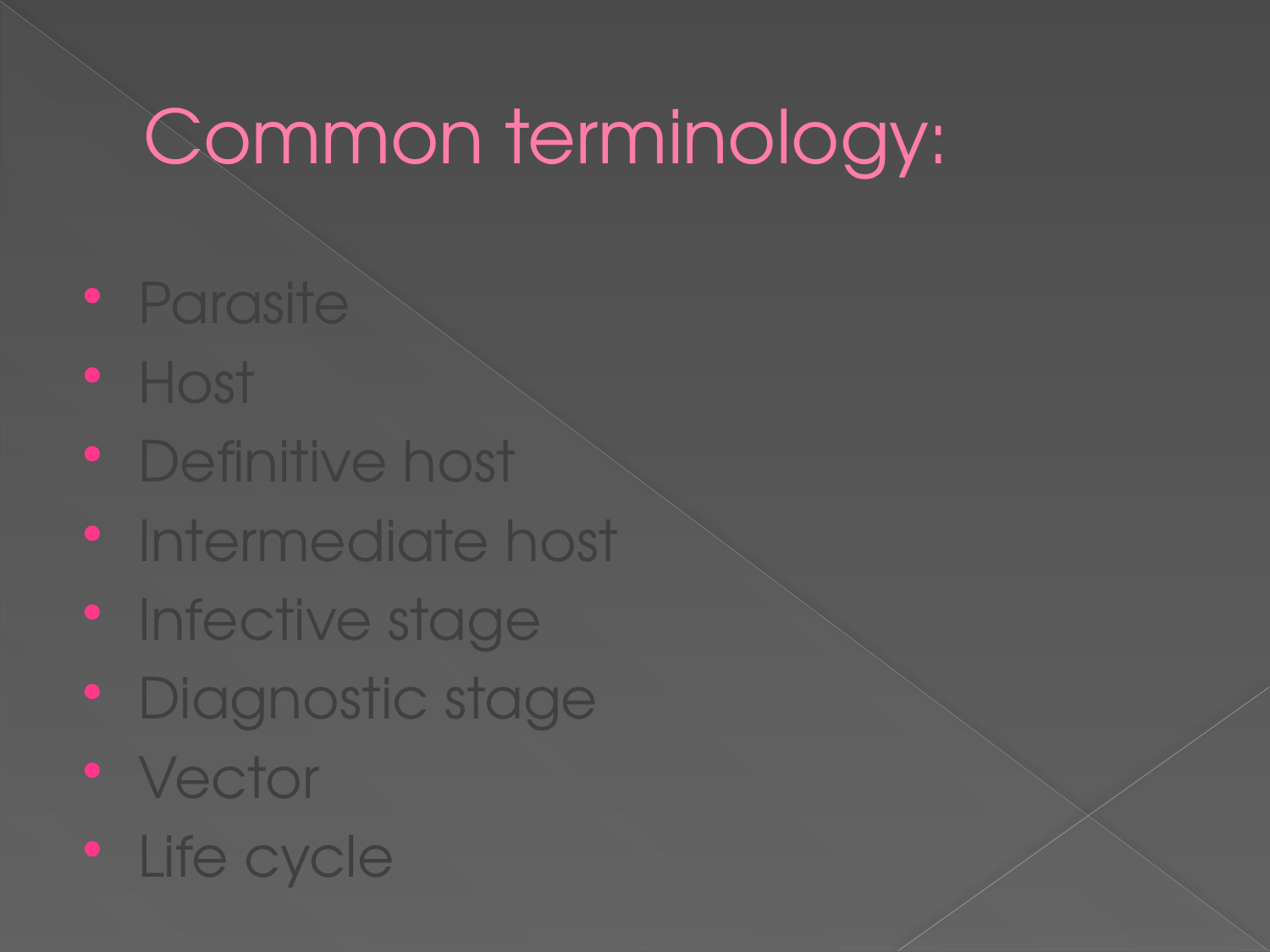

# Common terminology:
Parasite
Host
Definitive host
Intermediate host
Infective stage
Diagnostic stage
Vector
Life cycle